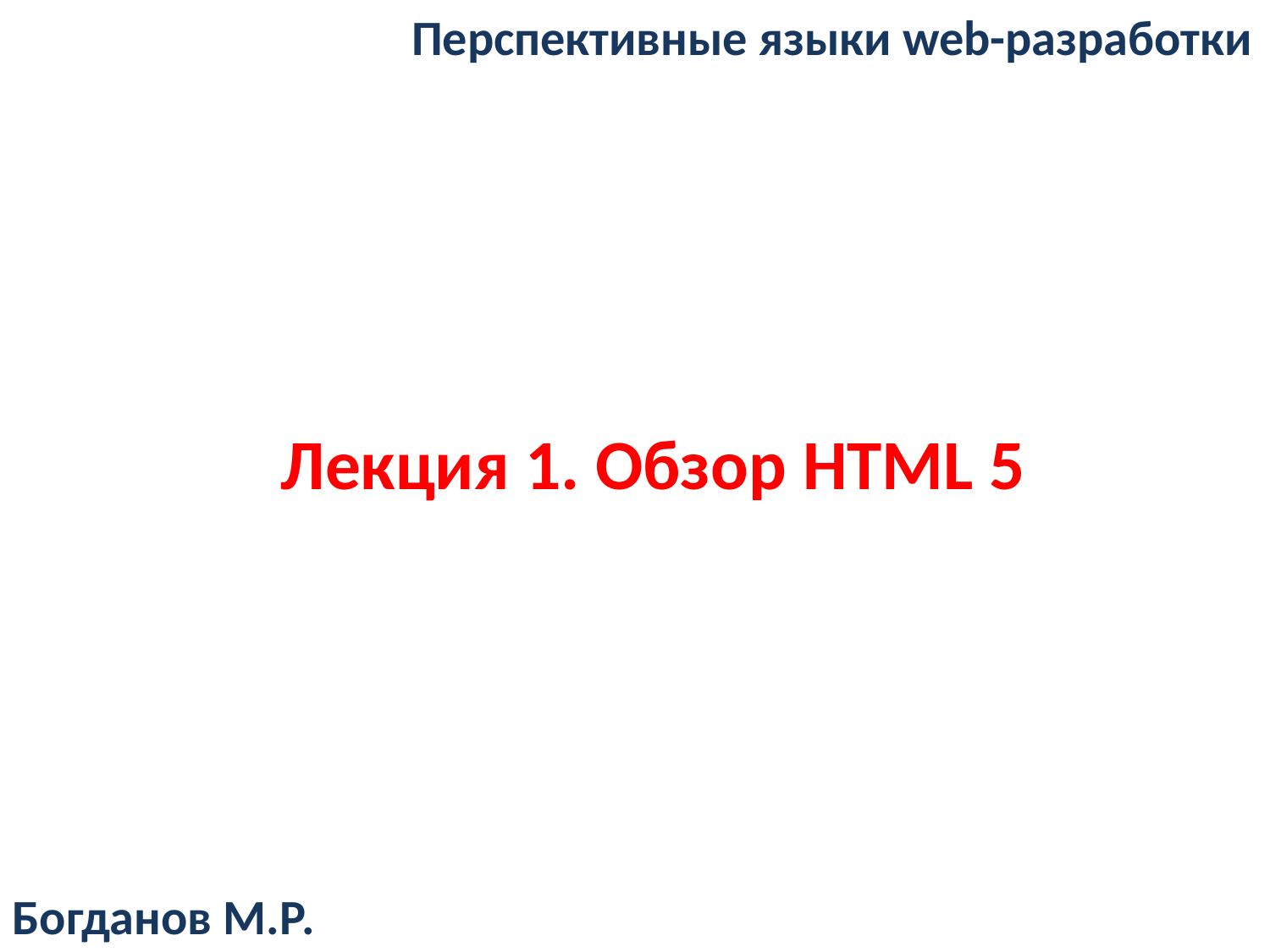

Перспективные языки web-разработки
Лекция 1. Обзор HTML 5
Богданов М.Р.